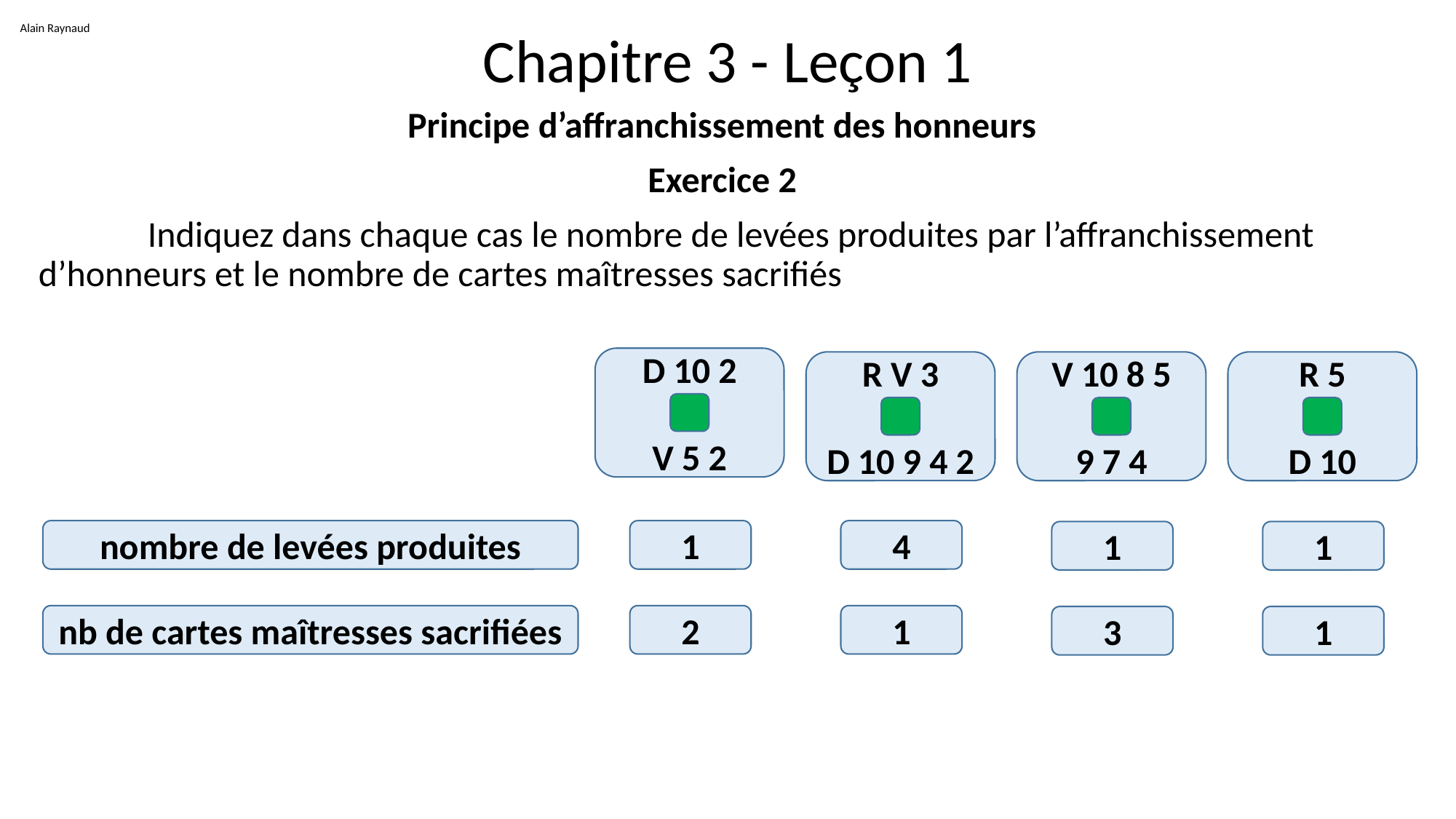

Alain Raynaud
Chapitre 3 - Leçon 1
Principe d’affranchissement des honneurs
Exercice 2
	Indiquez dans chaque cas le nombre de levées produites par l’affranchissement d’honneurs et le nombre de cartes maîtresses sacrifiés
D 10 2

V 5 2

R V 3

D 10 9 4 2

V 10 8 5

9 7 4

R 5

D 10

nombre de levées produites
1
4
1
1
nb de cartes maîtresses sacrifiées
2
1
3
1